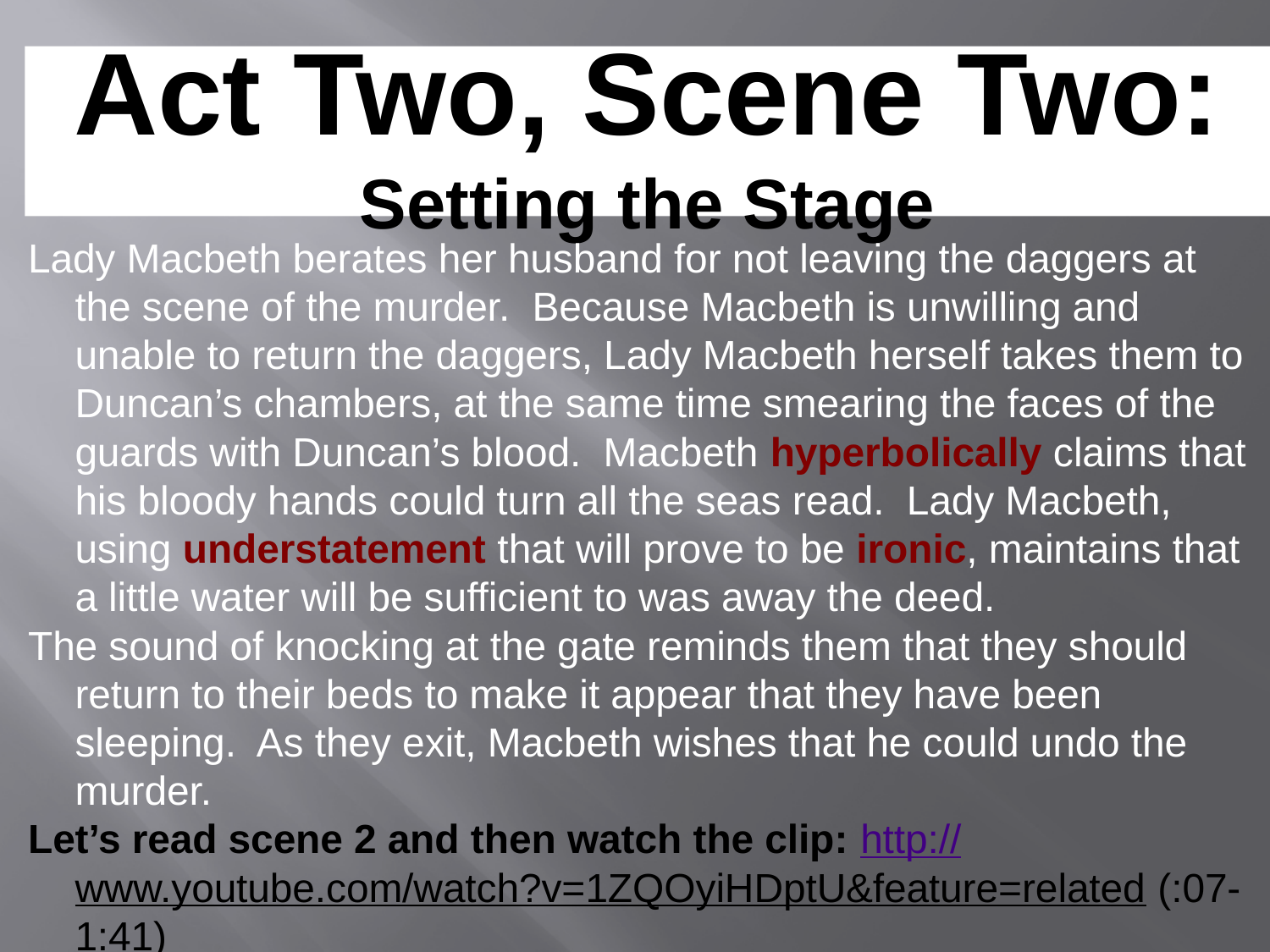

# Act Two, Scene Two: Setting the Stage
Lady Macbeth berates her husband for not leaving the daggers at the scene of the murder.  Because Macbeth is unwilling and unable to return the daggers, Lady Macbeth herself takes them to Duncan’s chambers, at the same time smearing the faces of the guards with Duncan’s blood.  Macbeth hyperbolically claims that his bloody hands could turn all the seas read.  Lady Macbeth, using understatement that will prove to be ironic, maintains that a little water will be sufficient to was away the deed.
The sound of knocking at the gate reminds them that they should return to their beds to make it appear that they have been sleeping.  As they exit, Macbeth wishes that he could undo the murder.
Let’s read scene 2 and then watch the clip: http://www.youtube.com/watch?v=1ZQOyiHDptU&feature=related (:07- 1:41)